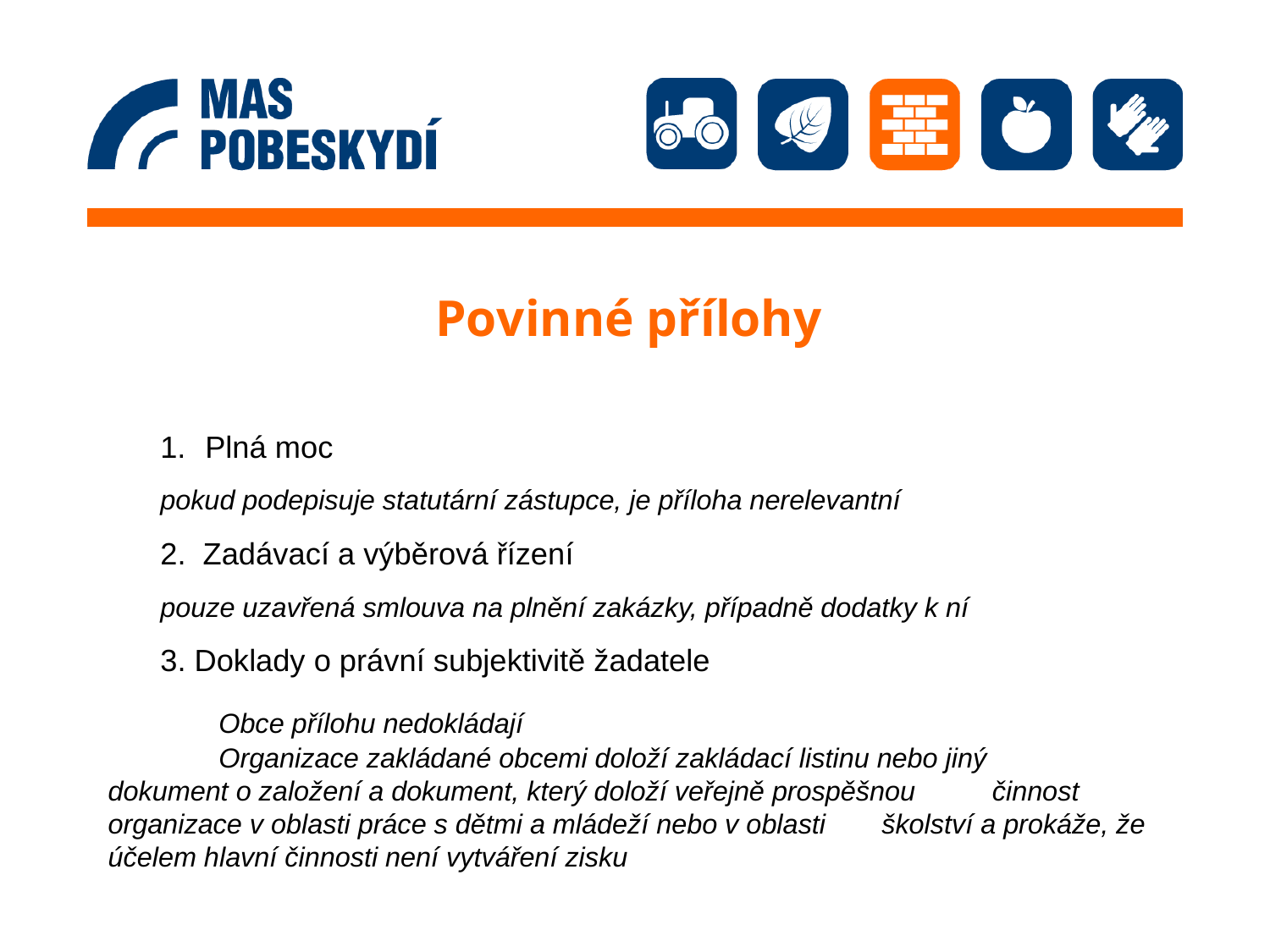

# Povinné přílohy
Plná moc
	pokud podepisuje statutární zástupce, je příloha nerelevantní
2.  Zadávací a výběrová řízení
	pouze uzavřená smlouva na plnění zakázky, případně dodatky k ní
3. Doklady o právní subjektivitě žadatele
	Obce přílohu nedokládají
	Organizace zakládané obcemi doloží zakládací listinu nebo jiný 	dokument o založení a dokument, který doloží veřejně prospěšnou 	činnost organizace v oblasti práce s dětmi a mládeží nebo v oblasti 	školství a prokáže, že účelem hlavní činnosti není vytváření zisku